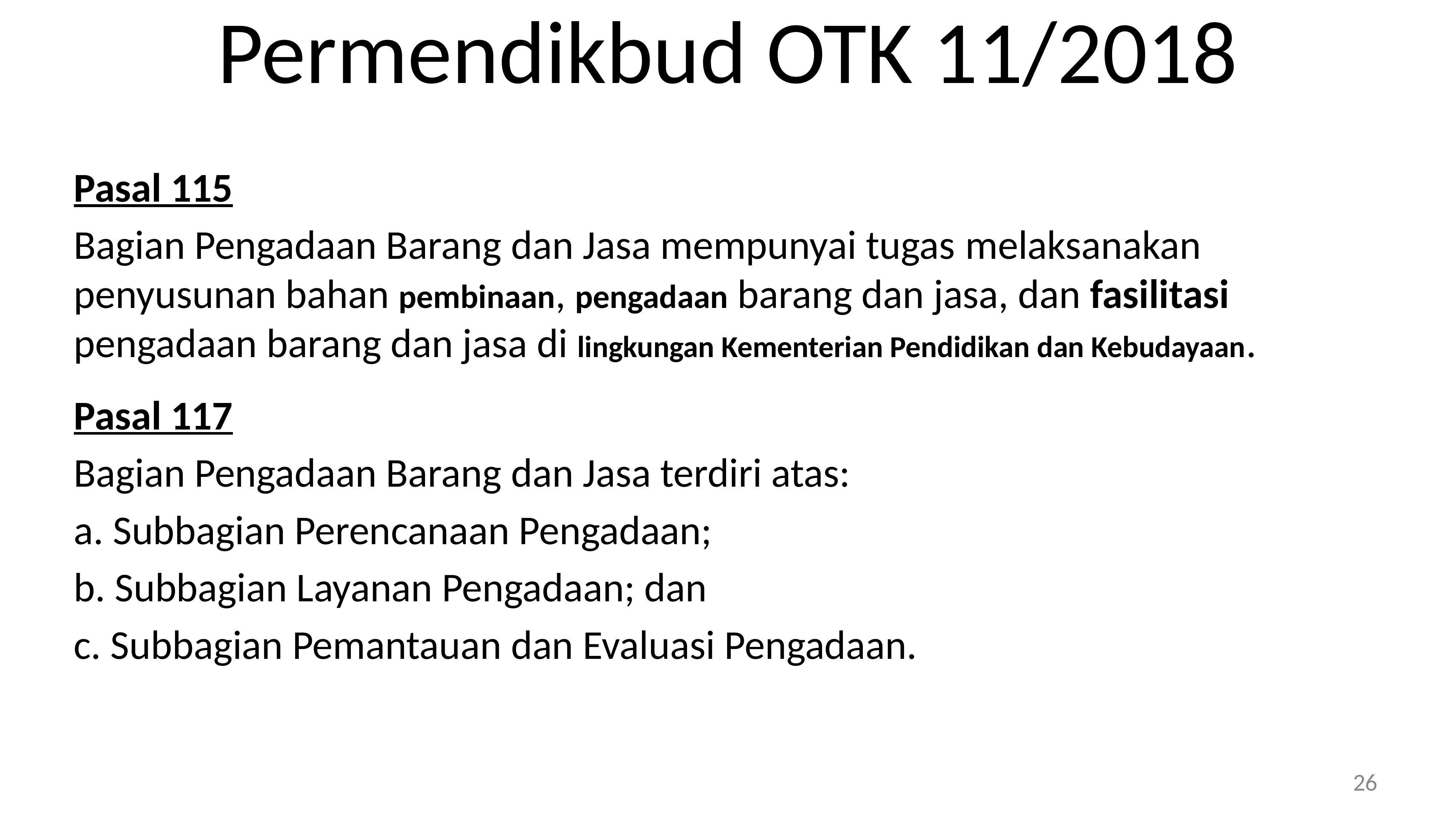

# Permendikbud OTK 11/2018
Pasal 115
Bagian Pengadaan Barang dan Jasa mempunyai tugas melaksanakan penyusunan bahan pembinaan, pengadaan barang dan jasa, dan fasilitasi pengadaan barang dan jasa di lingkungan Kementerian Pendidikan dan Kebudayaan.

Pasal 117
Bagian Pengadaan Barang dan Jasa terdiri atas:
a. Subbagian Perencanaan Pengadaan;
b. Subbagian Layanan Pengadaan; dan
c. Subbagian Pemantauan dan Evaluasi Pengadaan.
26